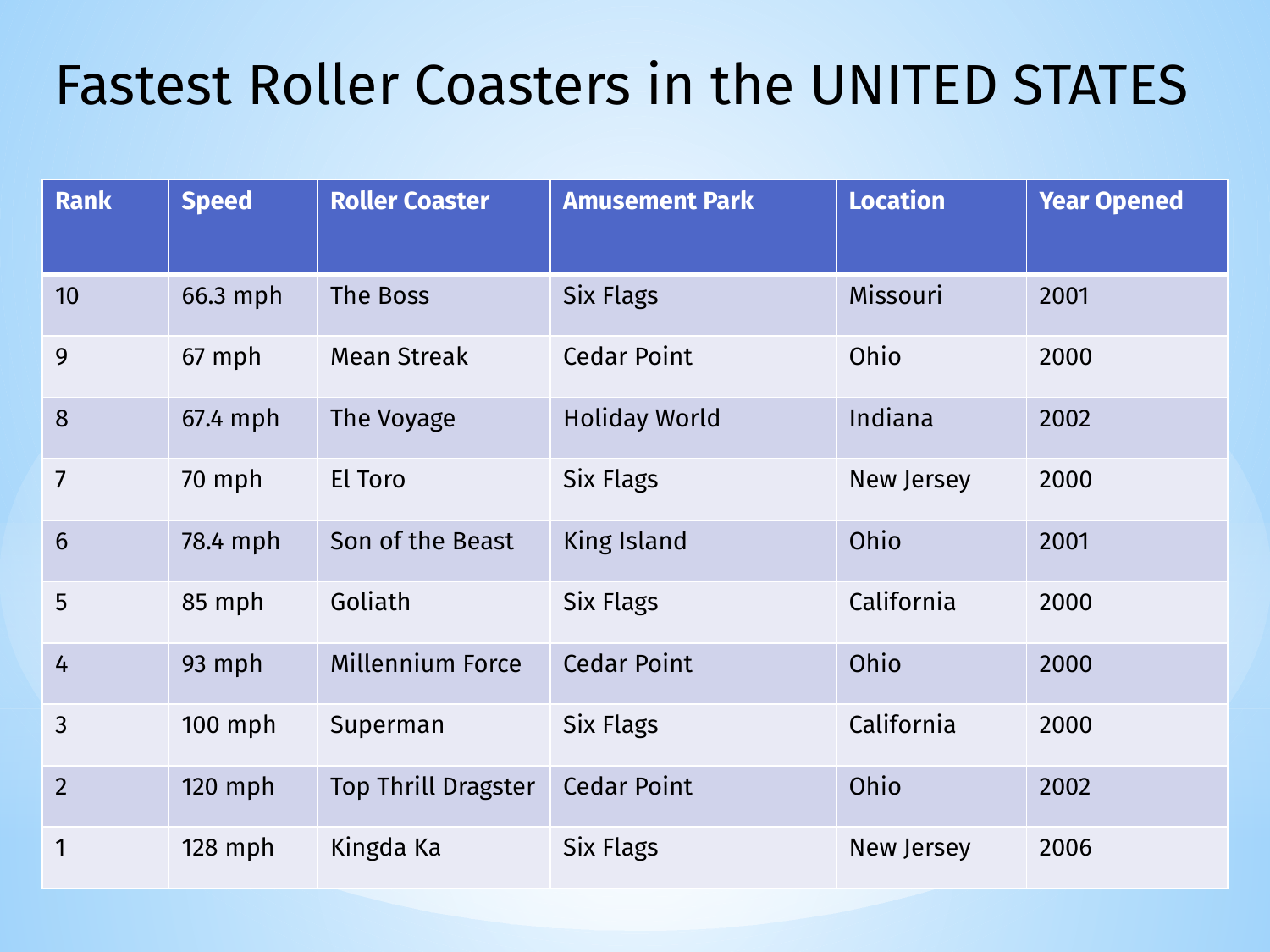

Fastest Roller Coasters in the UNITED STATES
| Rank | Speed | Roller Coaster | Amusement Park | Location | Year Opened |
| --- | --- | --- | --- | --- | --- |
| 10 | 66.3 mph | The Boss | Six Flags | Missouri | 2001 |
| 9 | 67 mph | Mean Streak | Cedar Point | Ohio | 2000 |
| 8 | 67.4 mph | The Voyage | Holiday World | Indiana | 2002 |
| 7 | 70 mph | El Toro | Six Flags | New Jersey | 2000 |
| 6 | 78.4 mph | Son of the Beast | King Island | Ohio | 2001 |
| 5 | 85 mph | Goliath | Six Flags | California | 2000 |
| 4 | 93 mph | Millennium Force | Cedar Point | Ohio | 2000 |
| 3 | 100 mph | Superman | Six Flags | California | 2000 |
| 2 | 120 mph | Top Thrill Dragster | Cedar Point | Ohio | 2002 |
| 1 | 128 mph | Kingda Ka | Six Flags | New Jersey | 2006 |